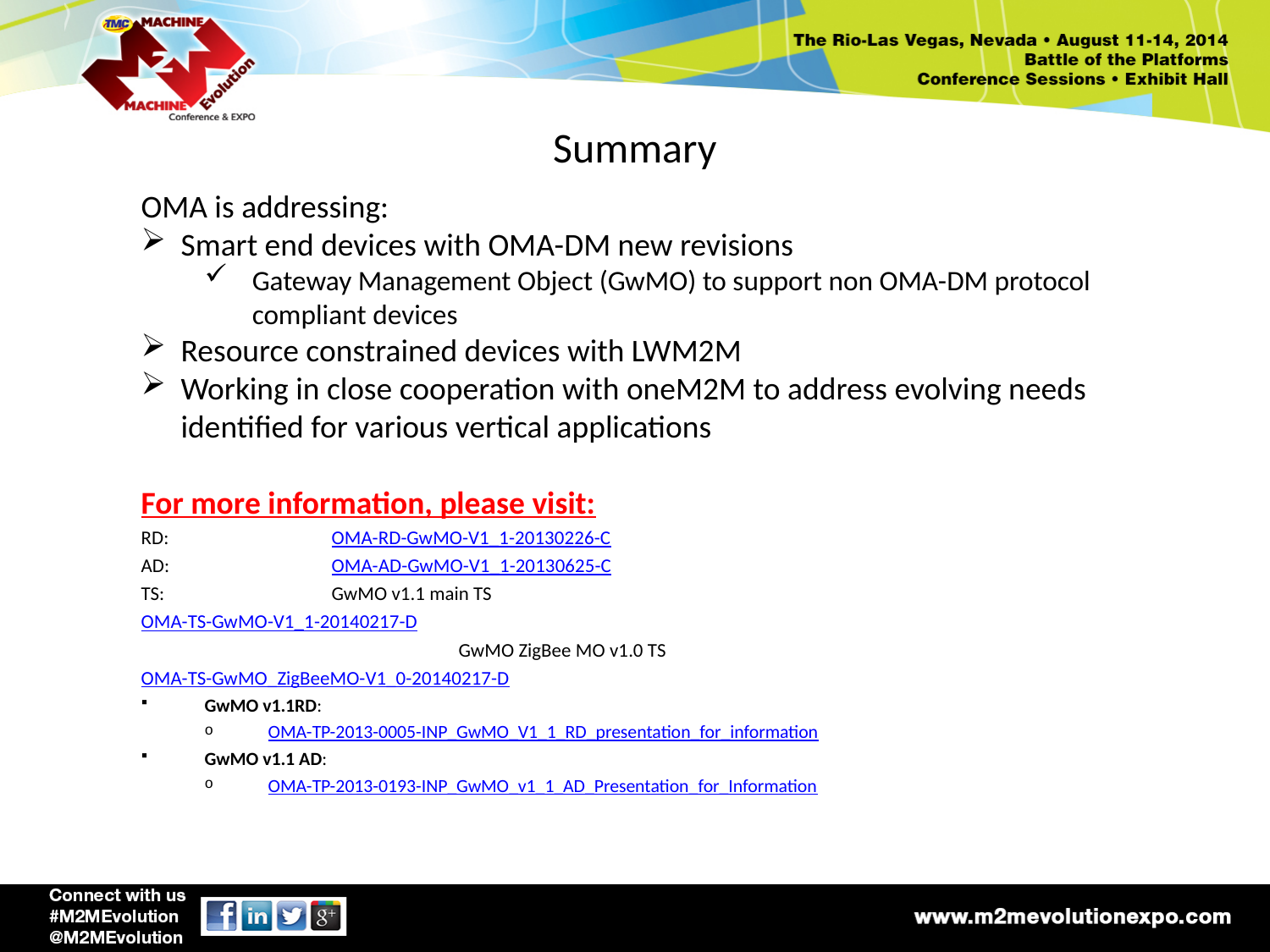

# Summary
OMA is addressing:
Smart end devices with OMA-DM new revisions
Gateway Management Object (GwMO) to support non OMA-DM protocol compliant devices
Resource constrained devices with LWM2M
Working in close cooperation with oneM2M to address evolving needs identified for various vertical applications

For more information, please visit:
RD:      		OMA-RD-GwMO-V1_1-20130226-C
AD:      		OMA-AD-GwMO-V1_1-20130625-C
TS:     		GwMO v1.1 main TS
			OMA-TS-GwMO-V1_1-20140217-D
			GwMO ZigBee MO v1.0 TS
			OMA-TS-GwMO_ZigBeeMO-V1_0-20140217-D
GwMO v1.1RD:
OMA-TP-2013-0005-INP_GwMO_V1_1_RD_presentation_for_information
GwMO v1.1 AD:
OMA-TP-2013-0193-INP_GwMO_v1_1_AD_Presentation_for_Information